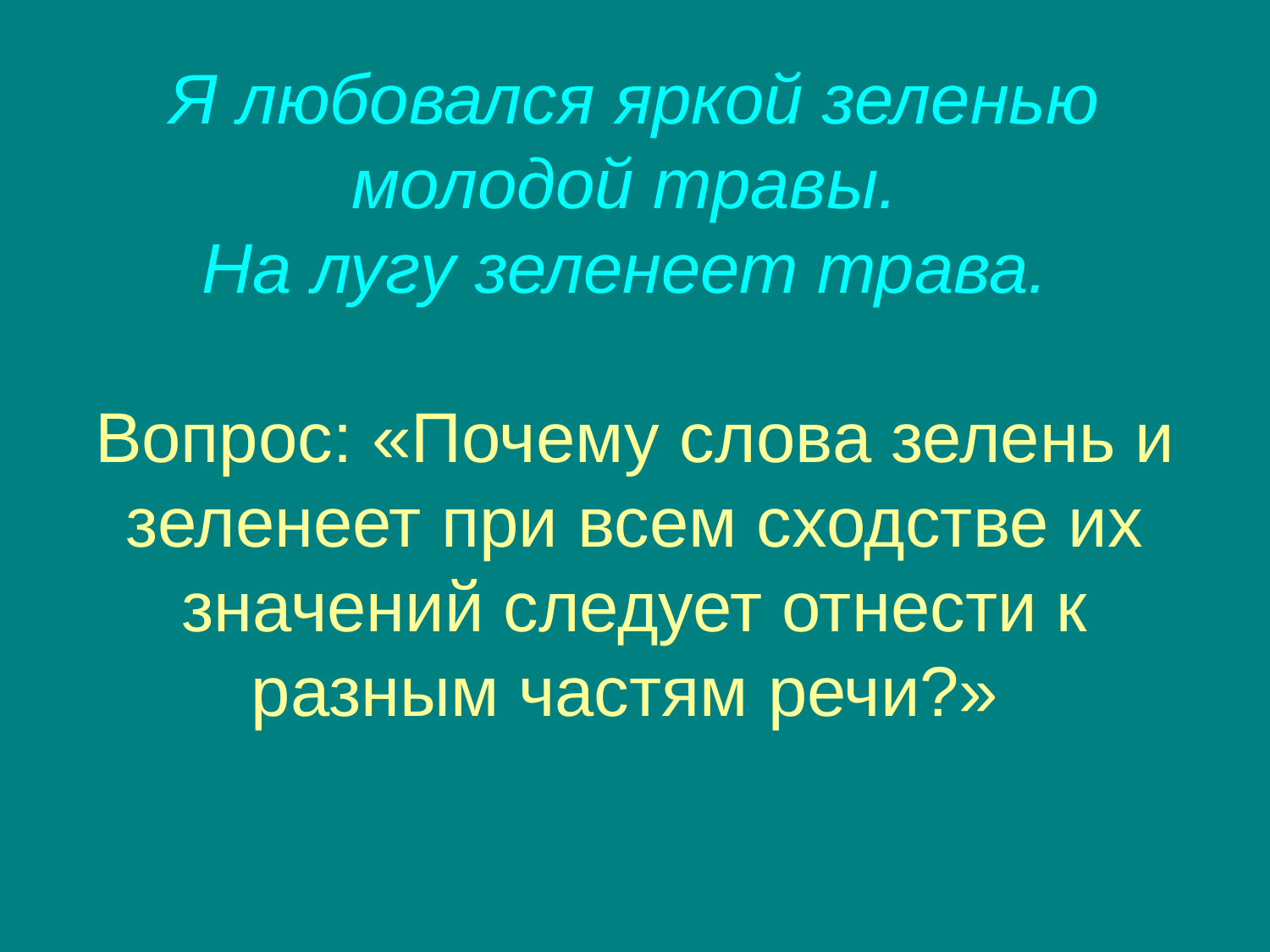

# Я любовался яркой зеленью молодой травы. На лугу зеленеет трава. Вопрос: «Почему слова зелень и зеленеет при всем сходстве их значений следует отнести к разным частям речи?»